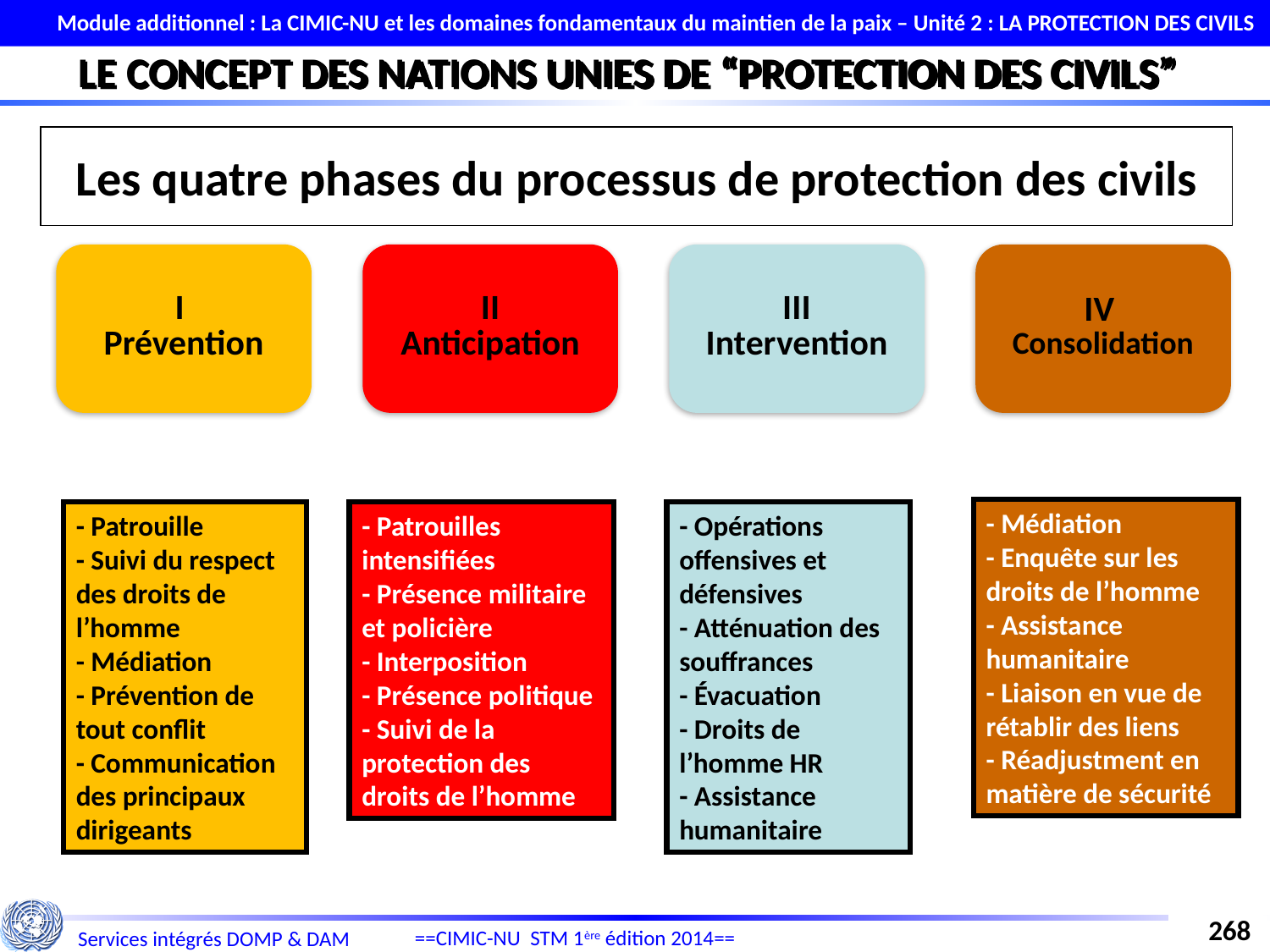

Module additionnel : La CIMIC-NU et les domaines fondamentaux du maintien de la paix – Unité 2 : LA PROTECTION DES CIVILS
LE CONCEPT DES NATIONS UNIES DE “PROTECTION DES CIVILS”
I
Prévention
III
Intervention
IV
Consolidation
II
Anticipation
Les quatre phases du processus de protection des civils
- Médiation
- Enquête sur les droits de l’homme
- Assistance humanitaire
- Liaison en vue de rétablir des liens
- Réadjustment en matière de sécurité
- Patrouille
- Suivi du respect des droits de l’homme
- Médiation
- Prévention de tout conflit
- Communication des principaux dirigeants
- Patrouilles intensifiées
- Présence militaire et policière
- Interposition
- Présence politique
- Suivi de la protection des droits de l’homme
- Opérations offensives et défensives
- Atténuation des souffrances
- Évacuation
- Droits de l’homme HR
- Assistance humanitaire
268

==CIMIC-NU  STM 1ère édition 2014==
Services intégrés DOMP & DAM